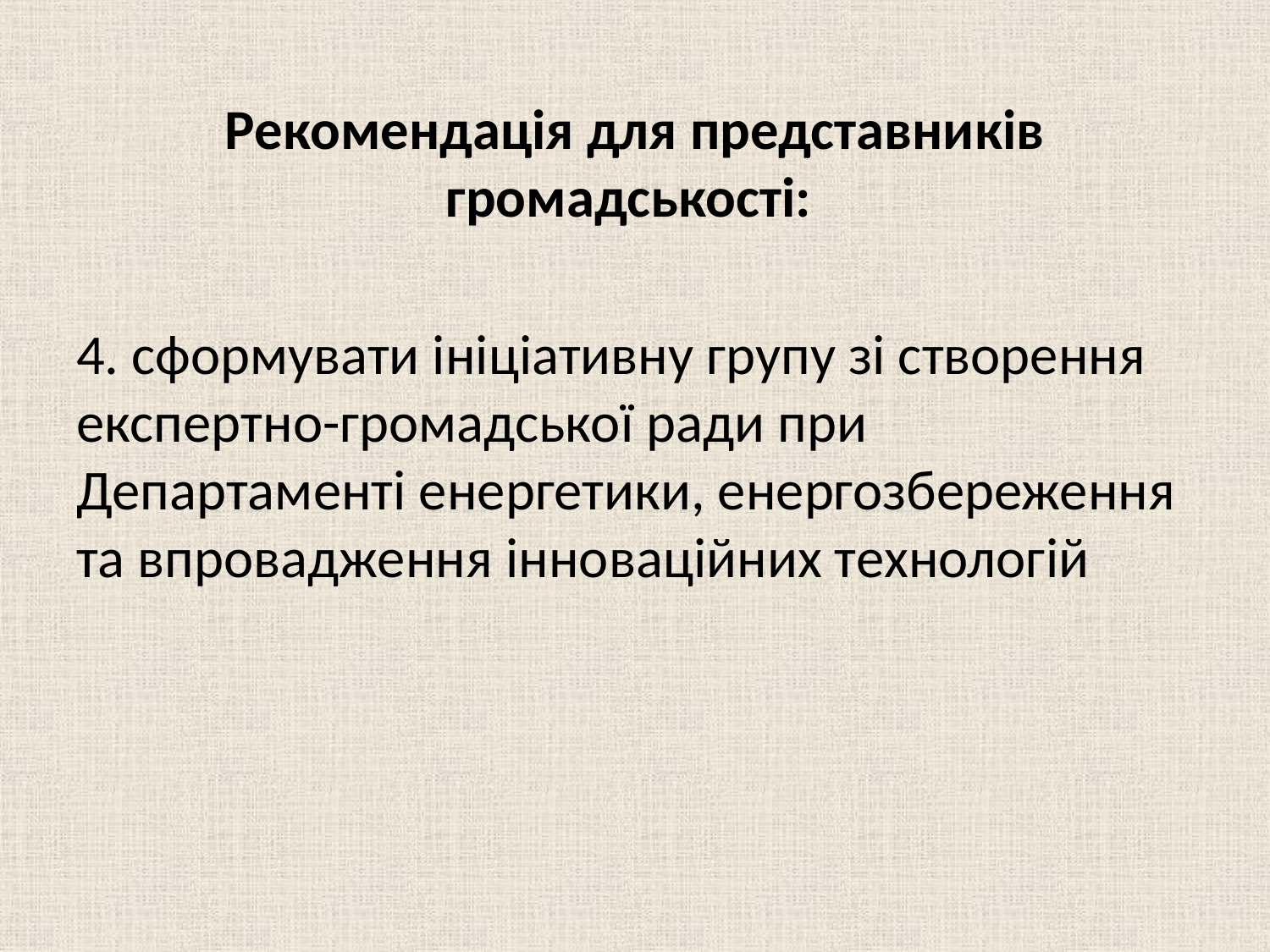

Рекомендація для представників громадськості:

4. сформувати ініціативну групу зі створення експертно-громадської ради при Департаменті енергетики, енергозбереження та впровадження інноваційних технологій